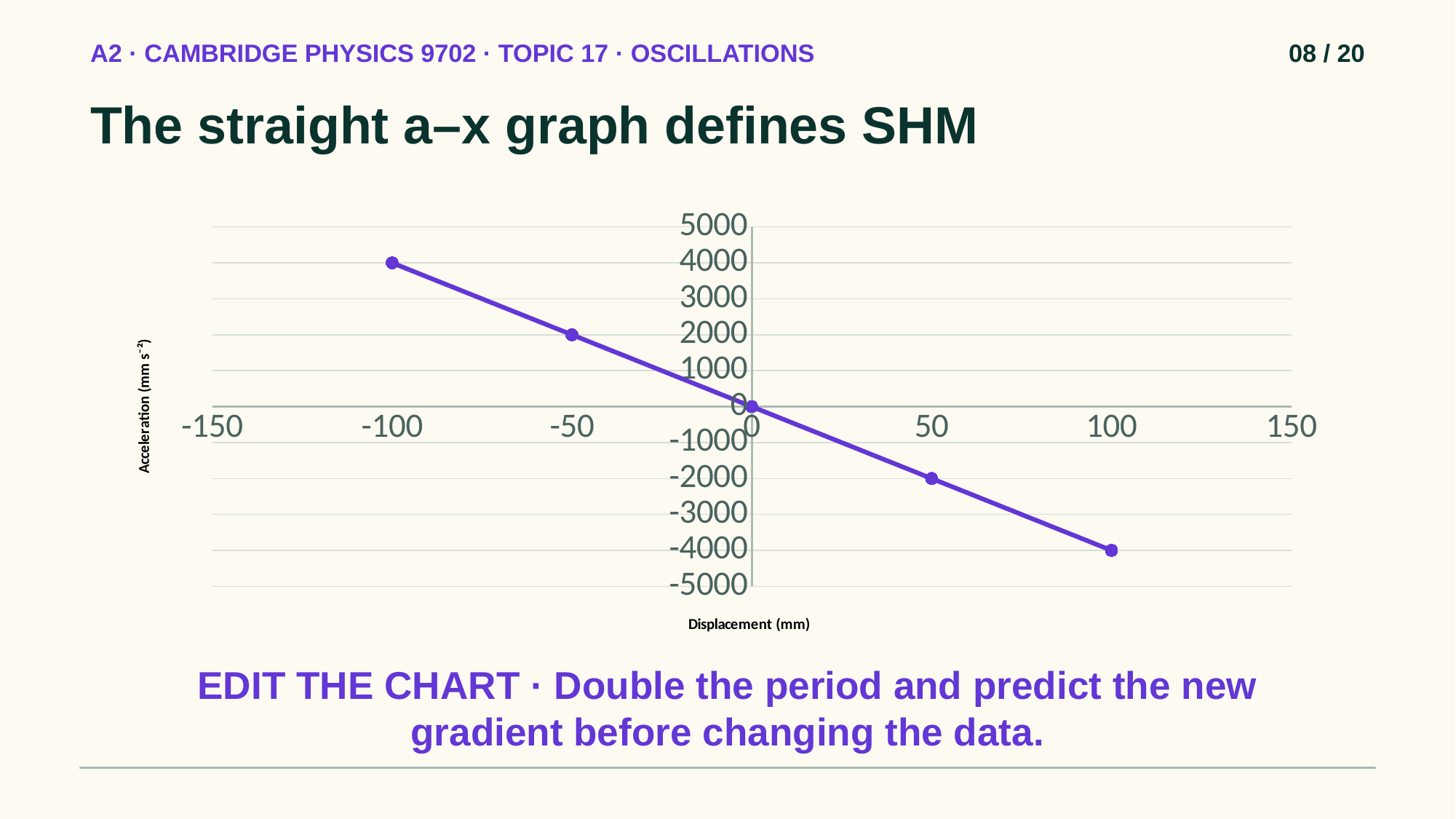

A2 · CAMBRIDGE PHYSICS 9702 · TOPIC 17 · OSCILLATIONS
08 / 20
The straight a–x graph defines SHM

### Chart

| Category |  |
|---|---|
EDIT THE CHART · Double the period and predict the new gradient before changing the data.